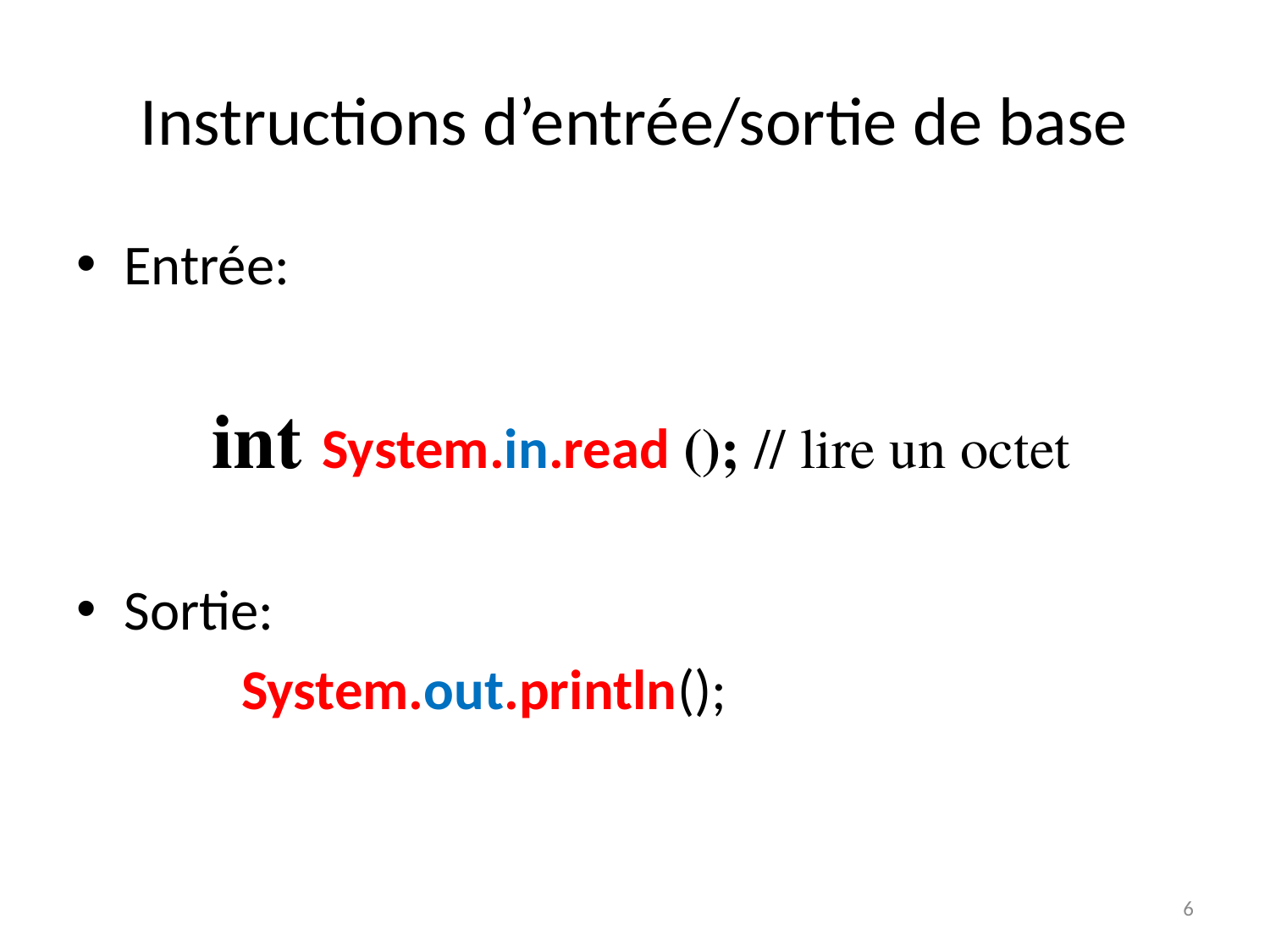

# Instructions d’entrée/sortie de base
Entrée:

 int System.in.read (); // lire un octet

Sortie:
             System.out.println();
6